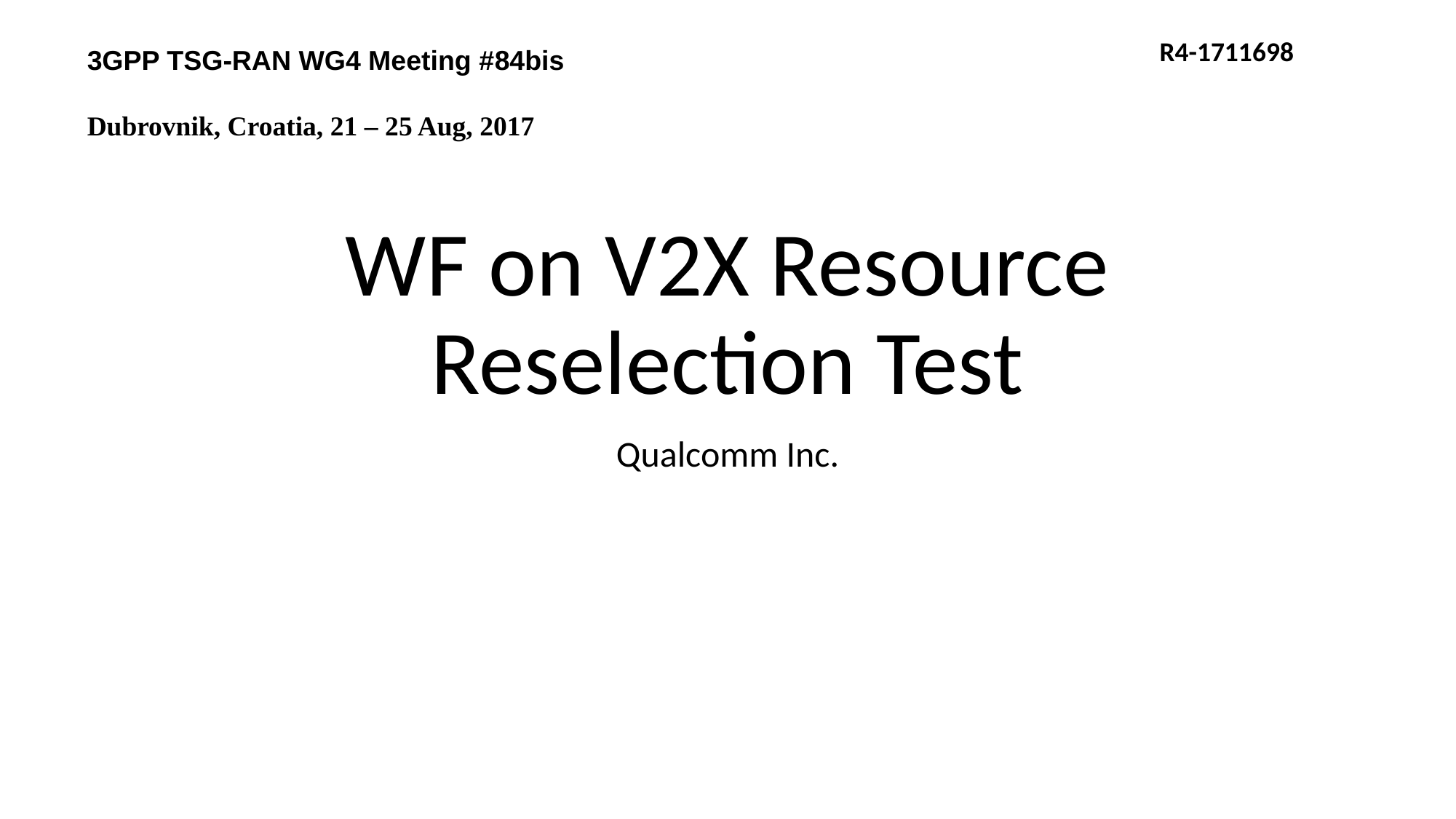

R4-1711698
3GPP TSG-RAN WG4 Meeting #84bis
Dubrovnik, Croatia, 21 – 25 Aug, 2017
# WF on V2X Resource Reselection Test
Qualcomm Inc.